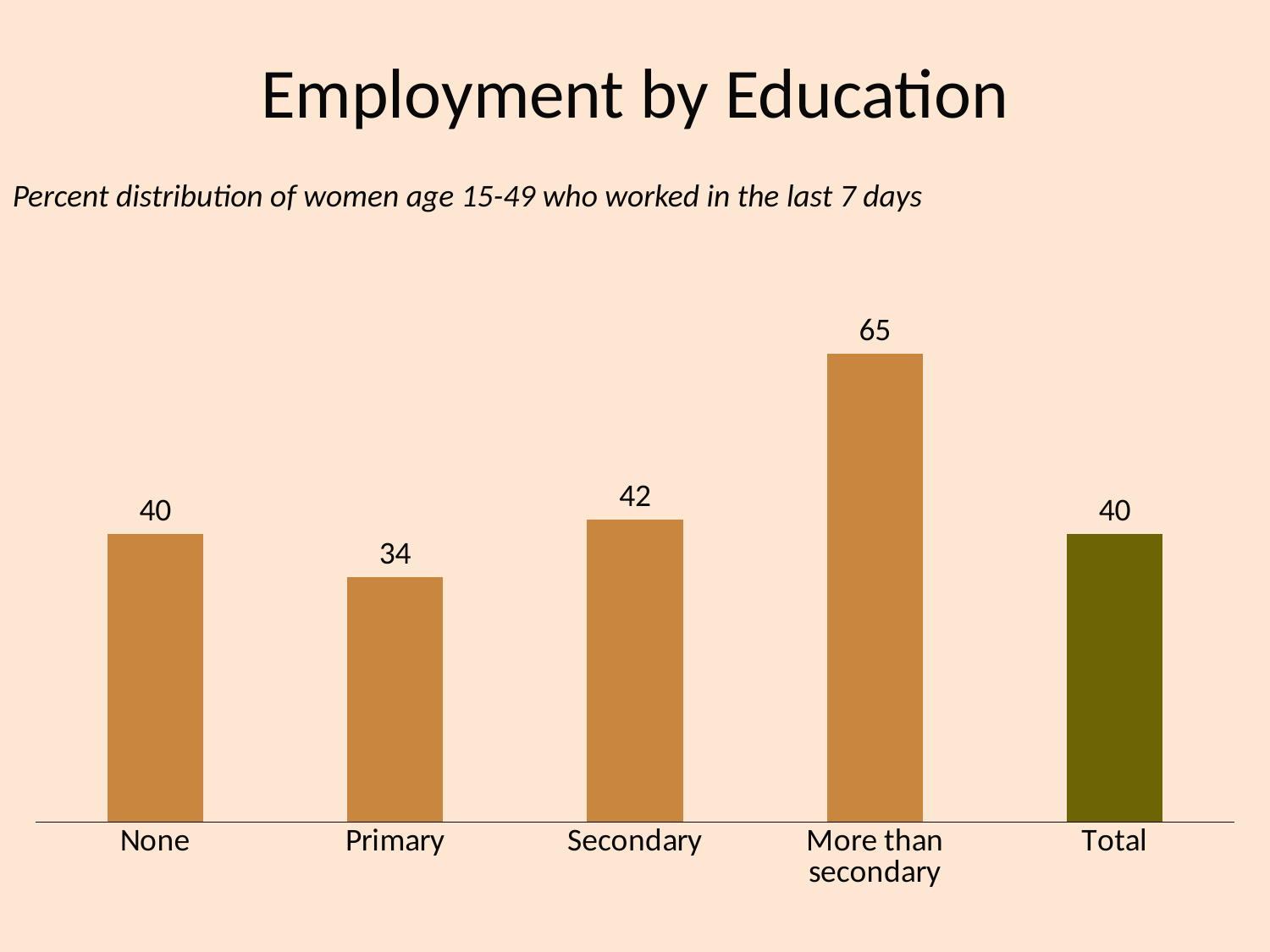

# Employment by Education
Percent distribution of women age 15-49 who worked in the last 7 days

### Chart

| Category | Women |
|---|---|
| None | 40.0 |
| Primary | 34.0 |
| Secondary | 42.0 |
| More than secondary | 65.0 |
| Total | 40.0 |